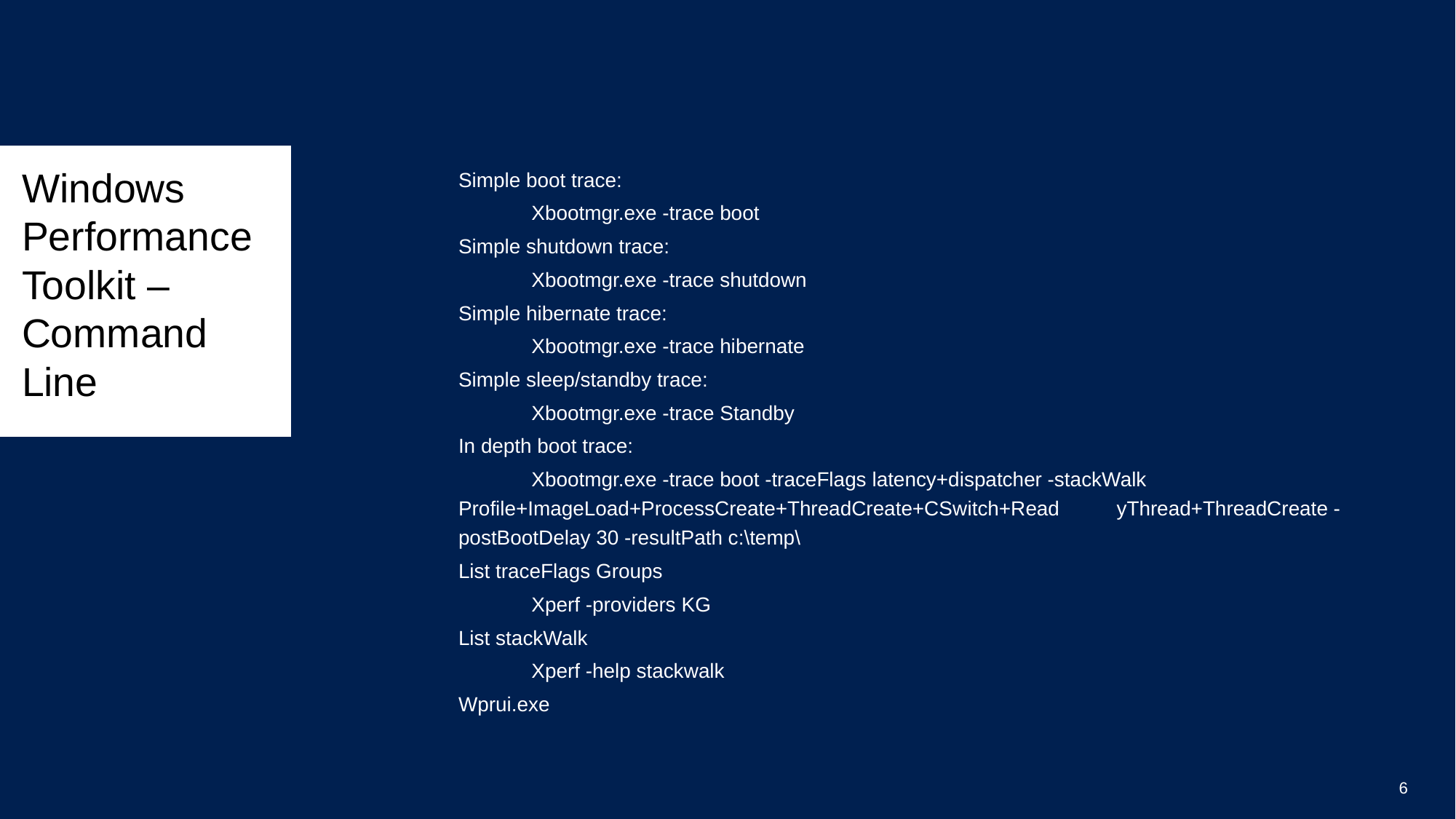

# Windows Performance Toolkit – Command Line
Simple boot trace:
	Xbootmgr.exe -trace boot
Simple shutdown trace:
	Xbootmgr.exe -trace shutdown
Simple hibernate trace:
	Xbootmgr.exe -trace hibernate
Simple sleep/standby trace:
	Xbootmgr.exe -trace Standby
In depth boot trace:
	Xbootmgr.exe -trace boot -traceFlags latency+dispatcher -stackWalk 	Profile+ImageLoad+ProcessCreate+ThreadCreate+CSwitch+Read	yThread+ThreadCreate -postBootDelay 30 -resultPath c:\temp\
List traceFlags Groups
	Xperf -providers KG
List stackWalk
	Xperf -help stackwalk
Wprui.exe
6